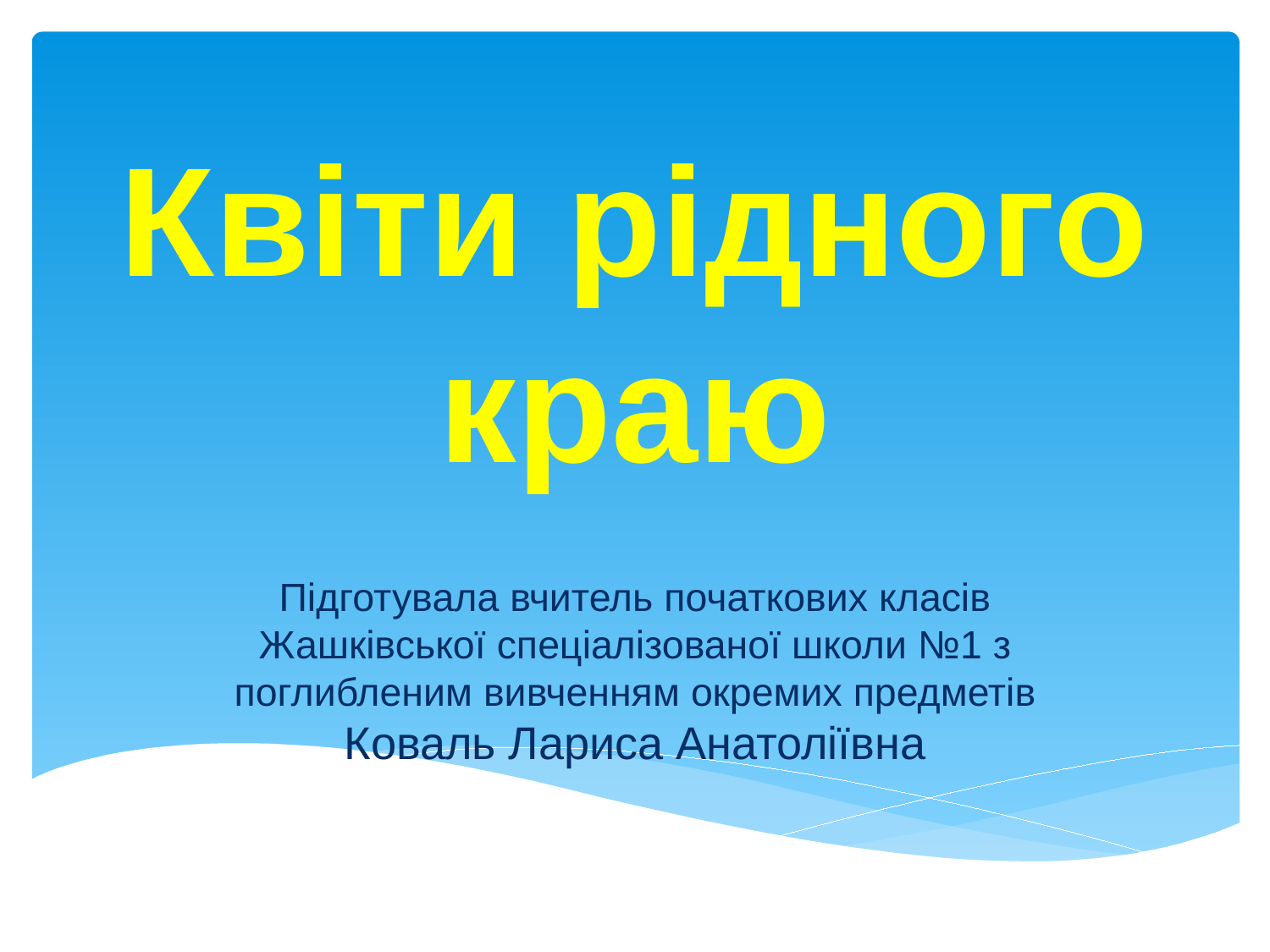

# Квіти рідного краю
Підготувала вчитель початкових класів Жашківської спеціалізованої школи №1 з поглибленим вивченням окремих предметів Коваль Лариса Анатоліївна